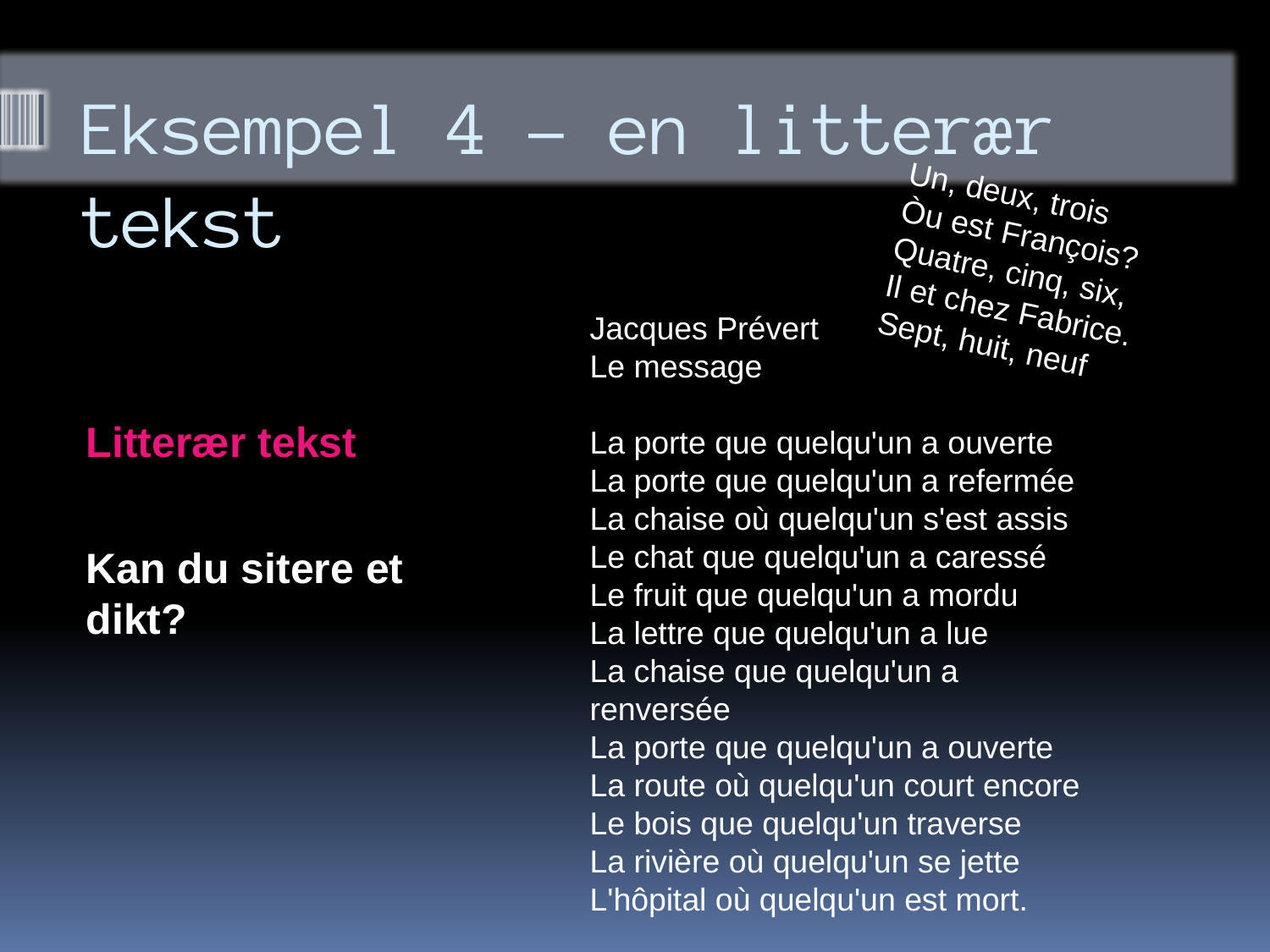

# Eksempel 4 - en litterær tekst
Un, deux, trois
Òu est François?
Quatre, cinq, six,
Il et chez Fabrice.
Sept, huit, neuf

Jacques Prévert
Le message

La porte que quelqu'un a ouverte
La porte que quelqu'un a refermée
La chaise où quelqu'un s'est assis
Le chat que quelqu'un a caressé
Le fruit que quelqu'un a mordu
La lettre que quelqu'un a lue
La chaise que quelqu'un a renversée
La porte que quelqu'un a ouverte
La route où quelqu'un court encore
Le bois que quelqu'un traverse
La rivière où quelqu'un se jette
L'hôpital où quelqu'un est mort.
Litterær tekst

Kan du sitere et dikt?